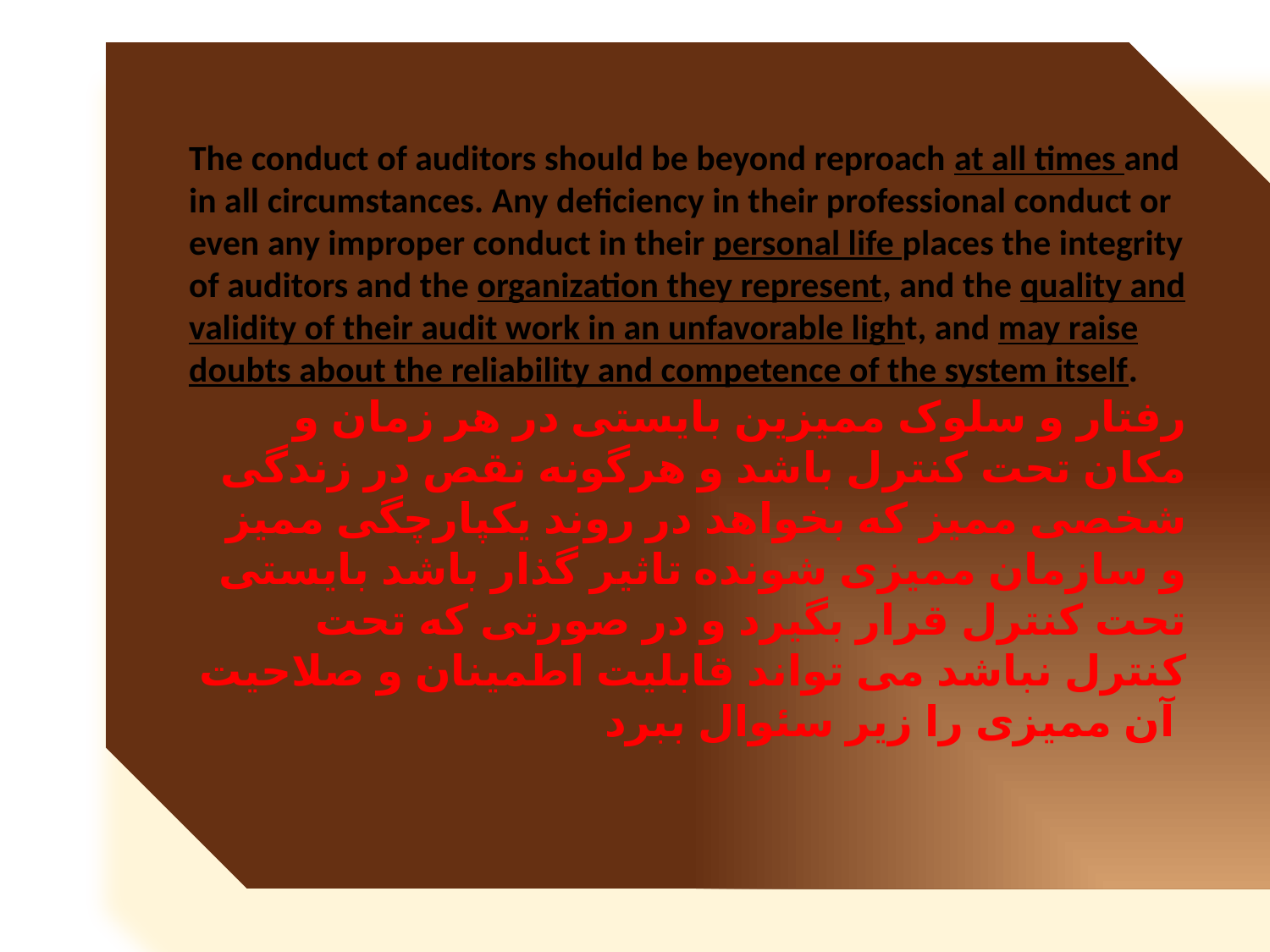

#
The conduct of auditors should be beyond reproach at all times and in all circumstances. Any deficiency in their professional conduct or even any improper conduct in their personal life places the integrity of auditors and the organization they represent, and the quality and validity of their audit work in an unfavorable light, and may raise doubts about the reliability and competence of the system itself.
رفتار و سلوک ممیزین بایستی در هر زمان و مکان تحت کنترل باشد و هرگونه نقص در زندگی شخصی ممیز که بخواهد در روند یکپارچگی ممیز و سازمان ممیزی شونده تاثیر گذار باشد بایستی تحت کنترل قرار بگیرد و در صورتی که تحت کنترل نباشد می تواند قابلیت اطمینان و صلاحیت آن ممیزی را زیر سئوال ببرد